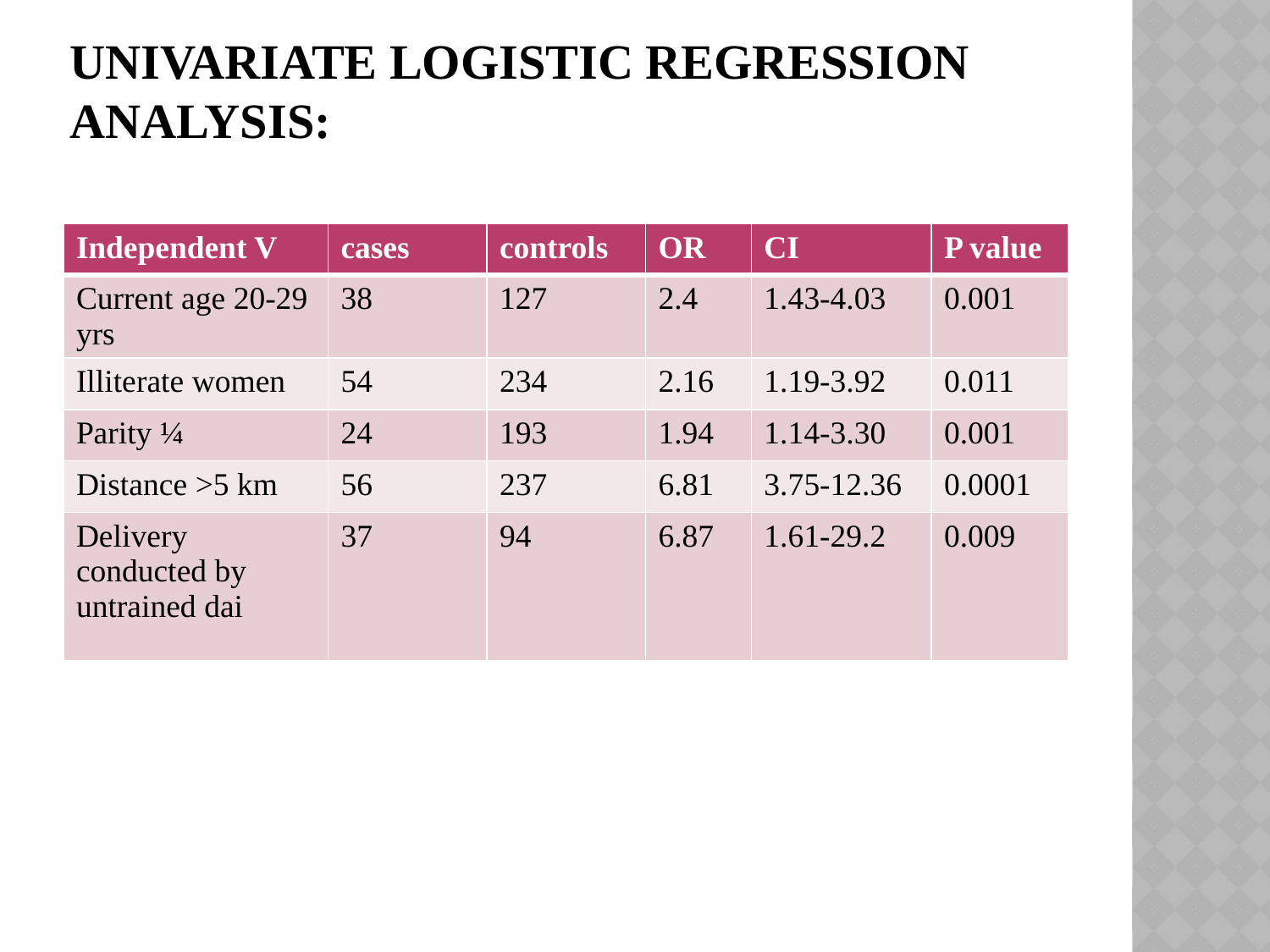

# Univariate logistic regression analysis:
| Independent V | cases | controls | OR | CI | P value |
| --- | --- | --- | --- | --- | --- |
| Current age 20-29 yrs | 38 | 127 | 2.4 | 1.43-4.03 | 0.001 |
| Illiterate women | 54 | 234 | 2.16 | 1.19-3.92 | 0.011 |
| Parity ¼ | 24 | 193 | 1.94 | 1.14-3.30 | 0.001 |
| Distance >5 km | 56 | 237 | 6.81 | 3.75-12.36 | 0.0001 |
| Delivery conducted by untrained dai | 37 | 94 | 6.87 | 1.61-29.2 | 0.009 |